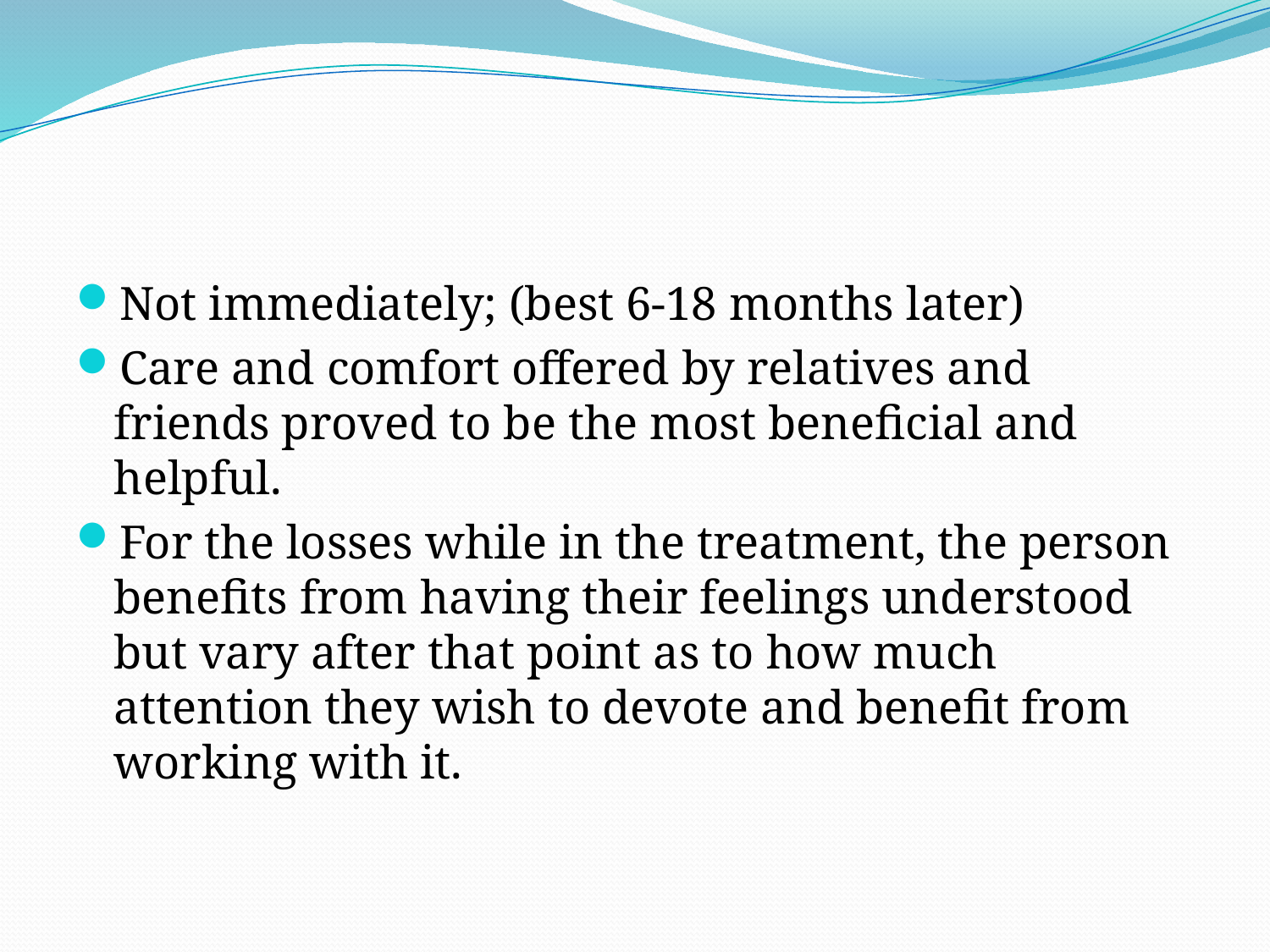

Not immediately; (best 6-18 months later)
Care and comfort offered by relatives and friends proved to be the most beneficial and helpful.
For the losses while in the treatment, the person benefits from having their feelings understood but vary after that point as to how much attention they wish to devote and benefit from working with it.